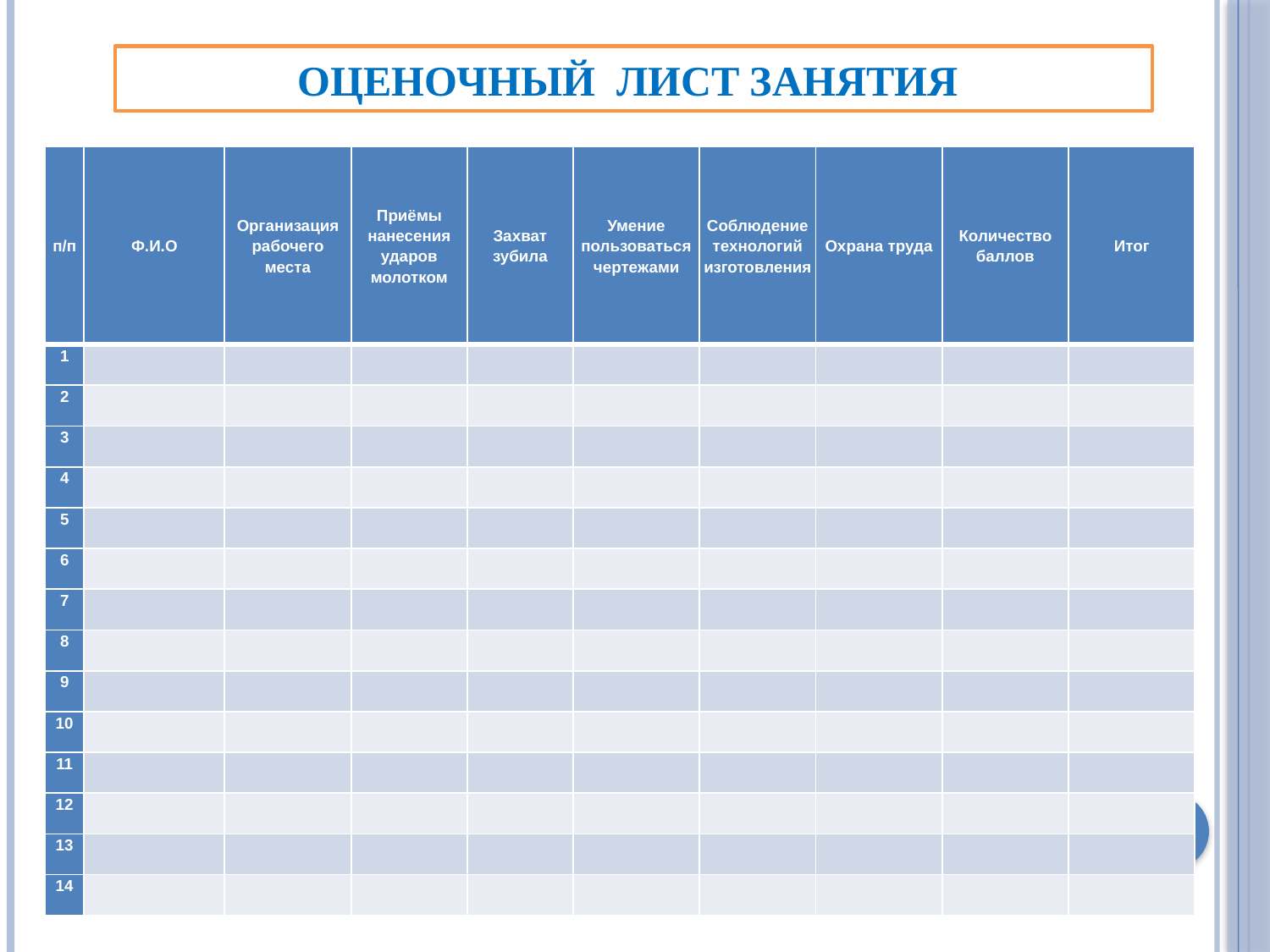

# Оценочный  лист занятия
| п/п | Ф.И.О | Организация рабочего места | Приёмы нанесения ударов молотком | Захват зубила | Умение пользоваться чертежами | Соблюдение технологий изготовления | Охрана труда | Количество баллов | Итог |
| --- | --- | --- | --- | --- | --- | --- | --- | --- | --- |
| 1 |  |  |  |  |  |  |  |  |  |
| 2 |  |  |  |  |  |  |  |  |  |
| 3 |  |  |  |  |  |  |  |  |  |
| 4 |  |  |  |  |  |  |  |  |  |
| 5 |  |  |  |  |  |  |  |  |  |
| 6 |  |  |  |  |  |  |  |  |  |
| 7 |  |  |  |  |  |  |  |  |  |
| 8 |  |  |  |  |  |  |  |  |  |
| 9 |  |  |  |  |  |  |  |  |  |
| 10 |  |  |  |  |  |  |  |  |  |
| 11 |  |  |  |  |  |  |  |  |  |
| 12 |  |  |  |  |  |  |  |  |  |
| 13 |  |  |  |  |  |  |  |  |  |
| 14 |  |  |  |  |  |  |  |  |  |